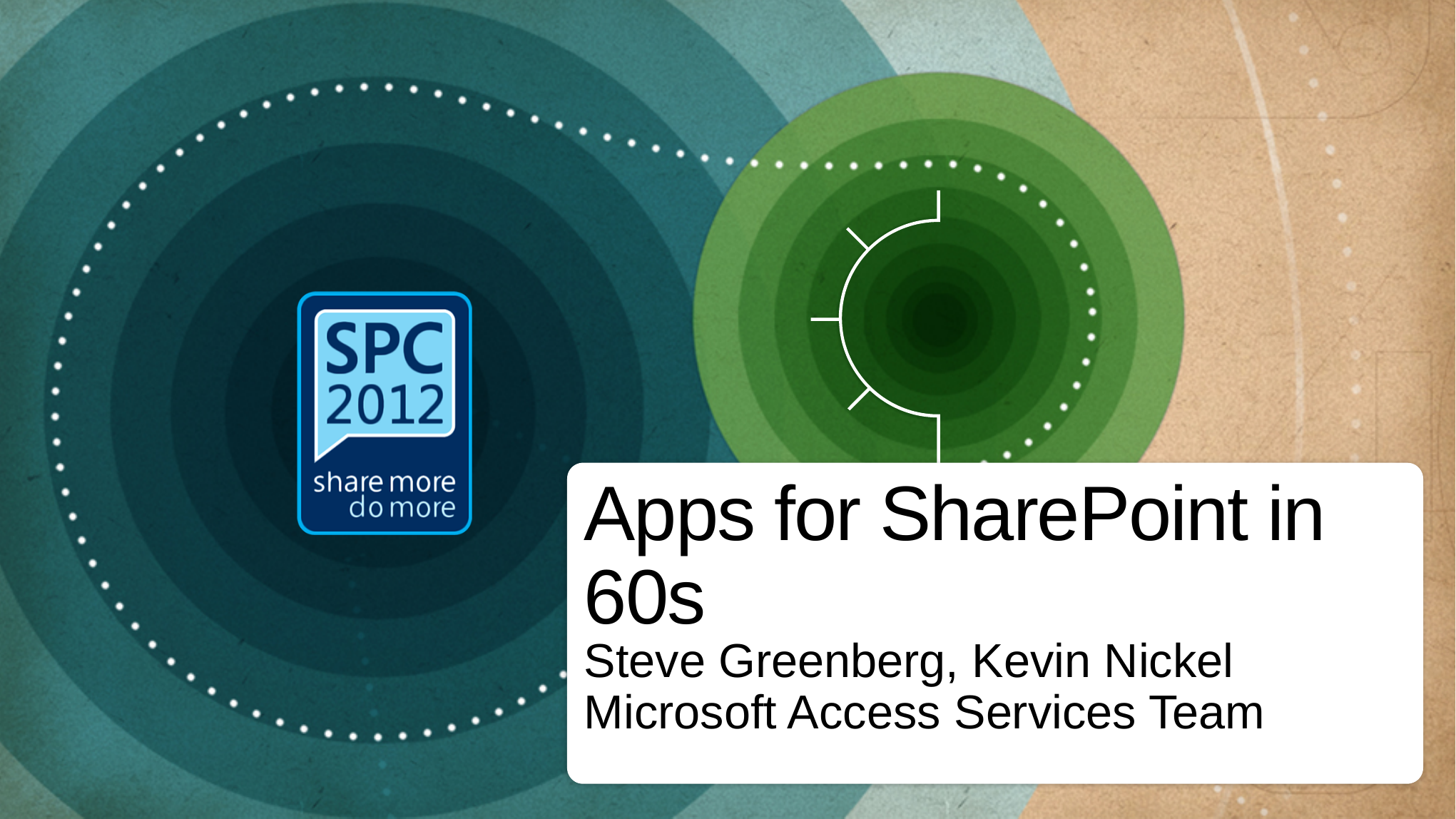

# Apps for SharePoint in 60s
Steve Greenberg, Kevin Nickel
Microsoft Access Services Team